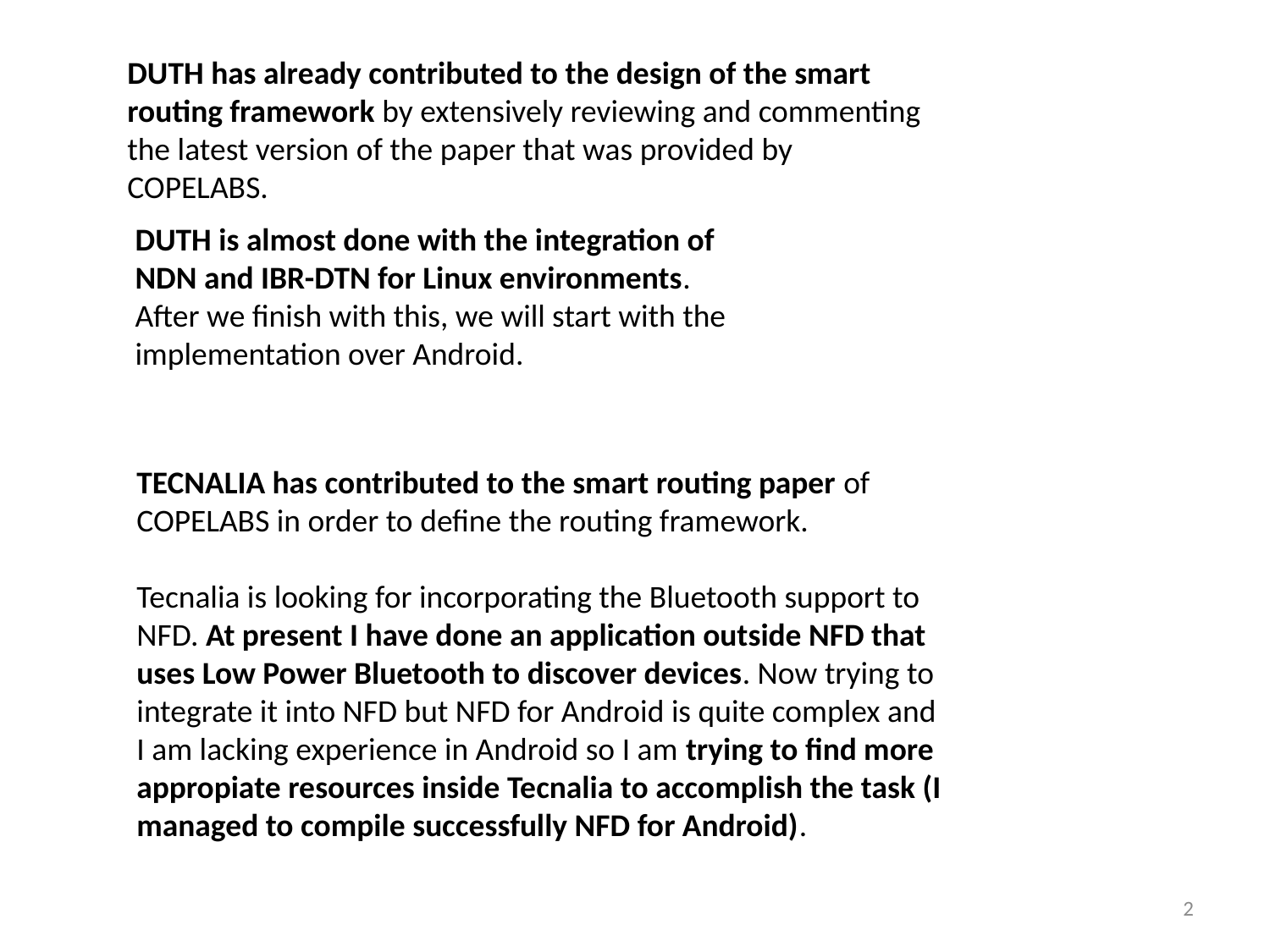

DUTH has already contributed to the design of the smart routing framework by extensively reviewing and commenting the latest version of the paper that was provided by COPELABS.
DUTH is almost done with the integration of NDN and IBR-DTN for Linux environments. After we finish with this, we will start with the implementation over Android.
TECNALIA has contributed to the smart routing paper of COPELABS in order to define the routing framework.

Tecnalia is looking for incorporating the Bluetooth support to NFD. At present I have done an application outside NFD that uses Low Power Bluetooth to discover devices. Now trying to integrate it into NFD but NFD for Android is quite complex and I am lacking experience in Android so I am trying to find more appropiate resources inside Tecnalia to accomplish the task (I managed to compile successfully NFD for Android).
2